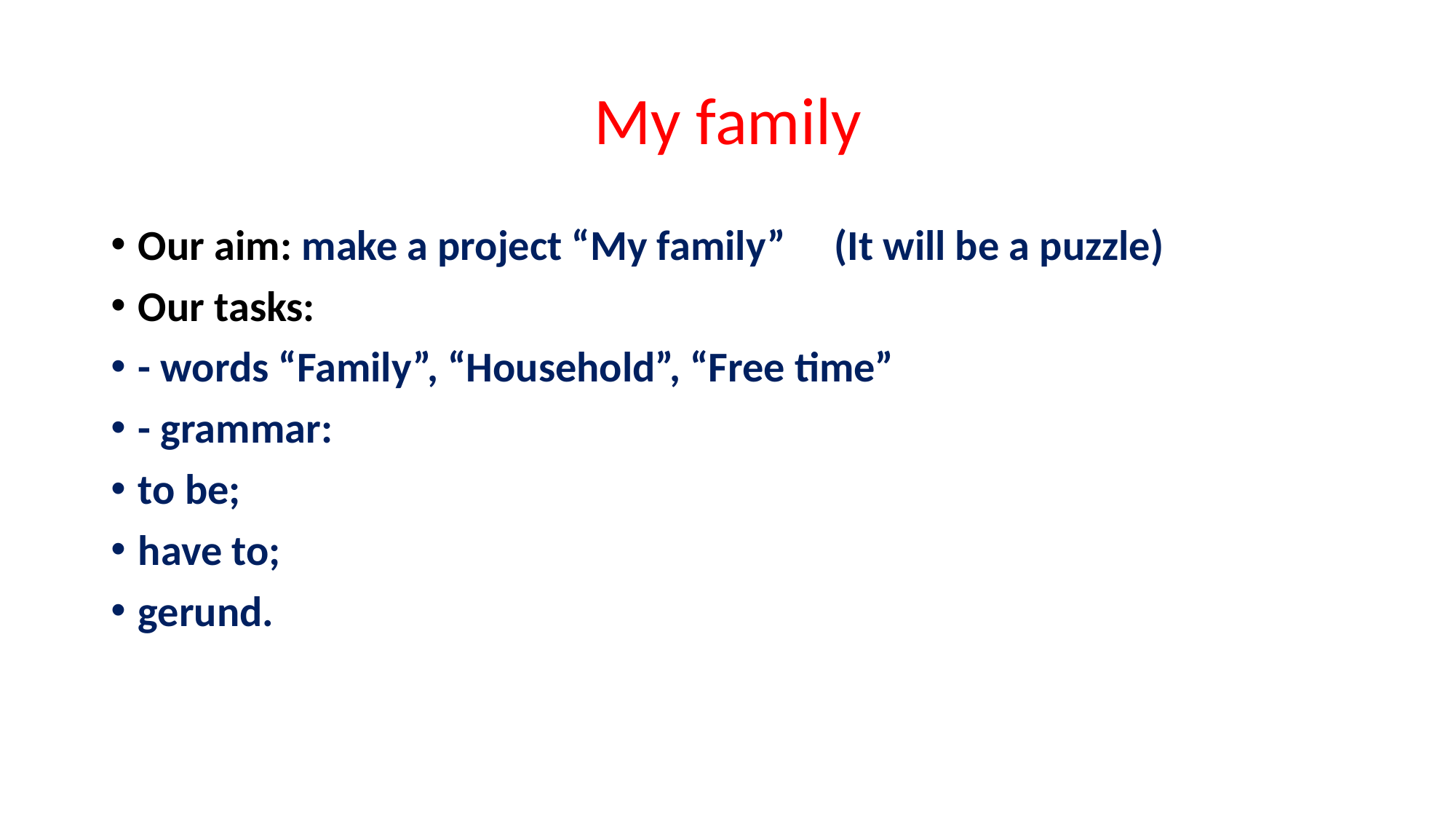

# My family
Our aim: make a project “My family”     (It will be a puzzle)
Our tasks:
- words “Family”, “Household”, “Free time”
- grammar:
to be;
have to;
gerund.